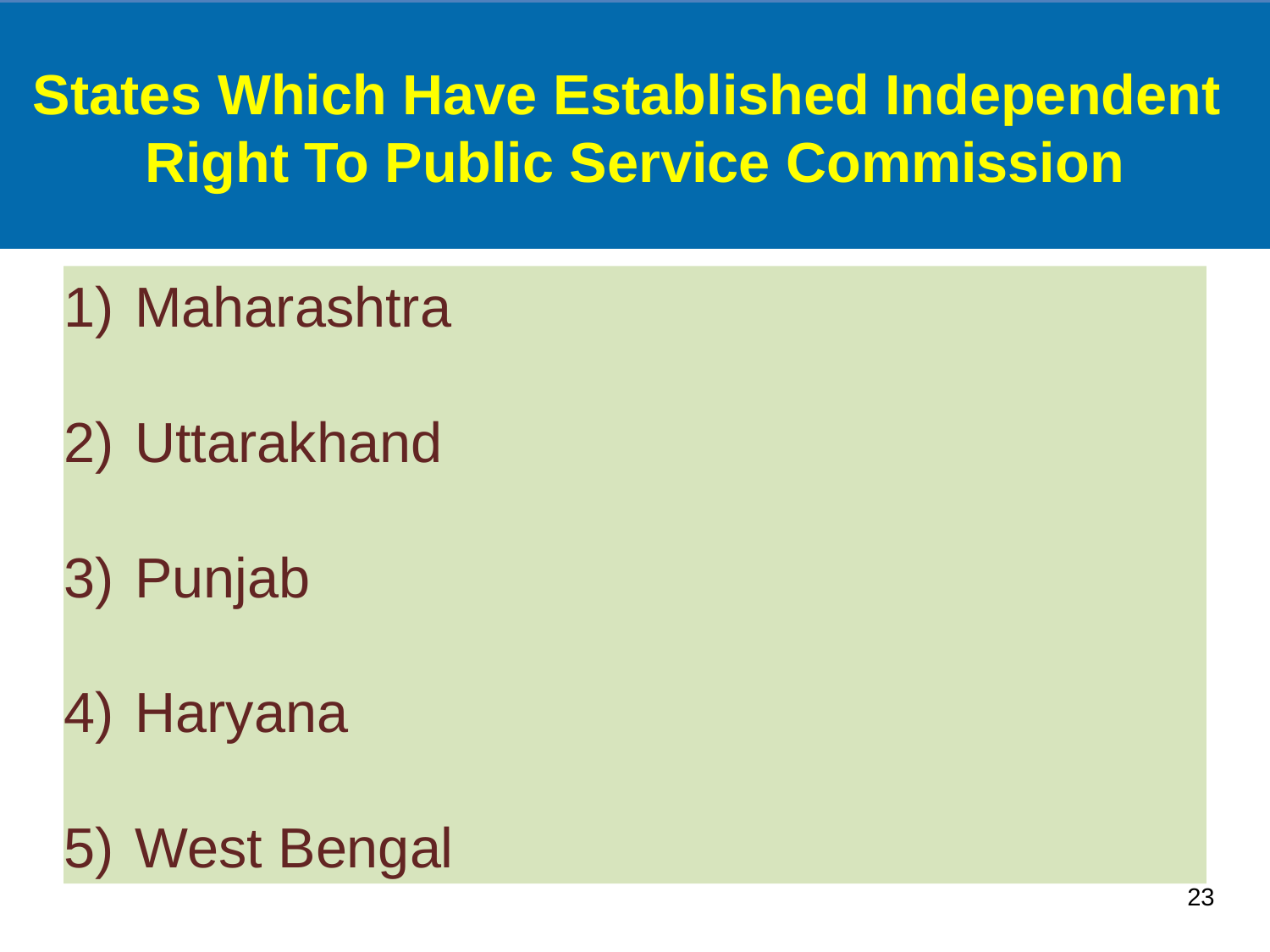

States Which Have Established Independent
Right To Public Service Commission
# Maharashtra

Uttarakhand

Punjab

Haryana

West Bengal
23